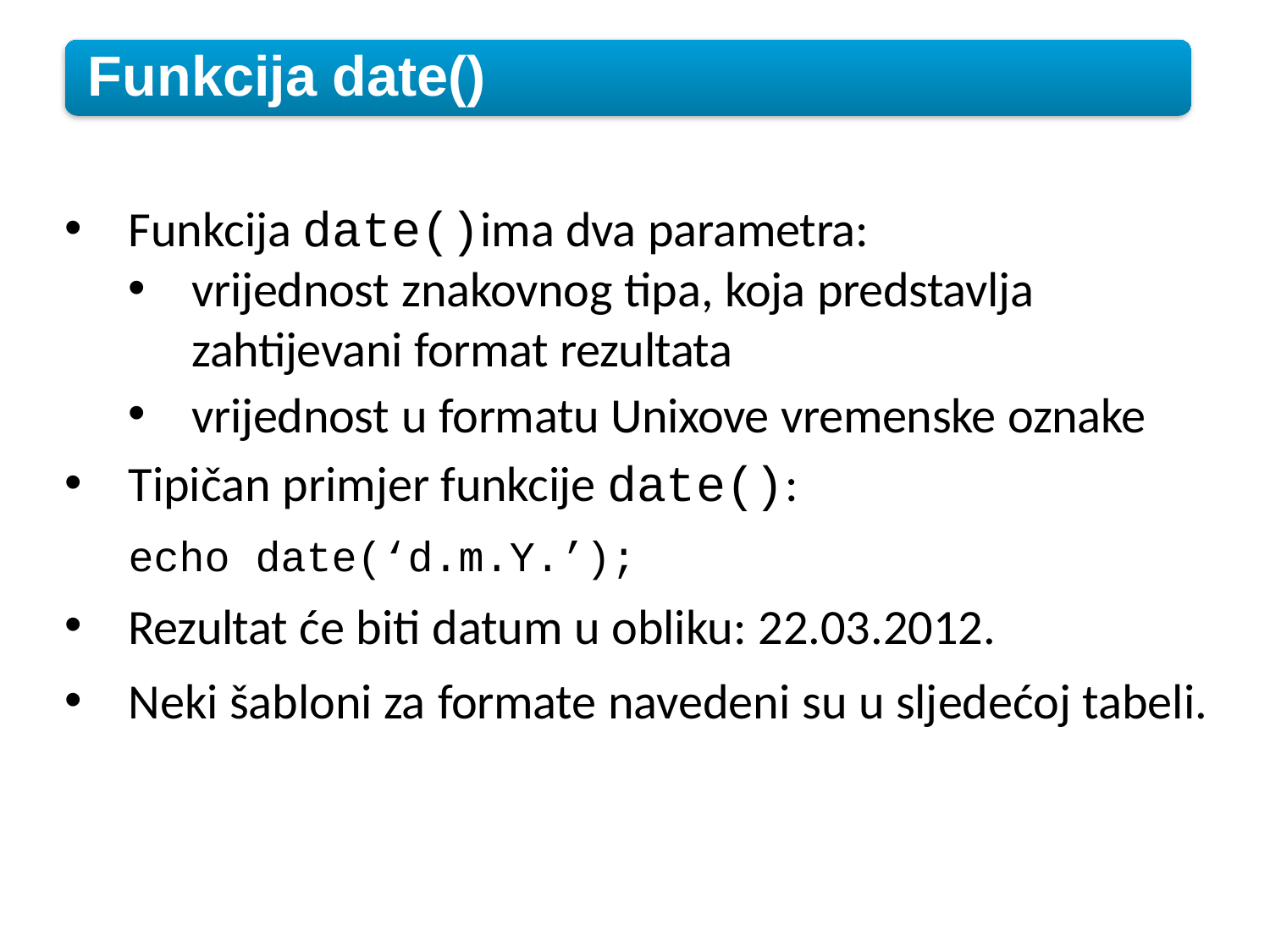

Funkcija date()
Funkcija date()ima dva parametra:
vrijednost znakovnog tipa, koja predstavlja zahtijevani format rezultata
vrijednost u formatu Unixove vremenske oznake
Tipičan primjer funkcije date():
echo date(‘d.m.Y.’);
Rezultat će biti datum u obliku: 22.03.2012.
Neki šabloni za formate navedeni su u sljedećoj tabeli.